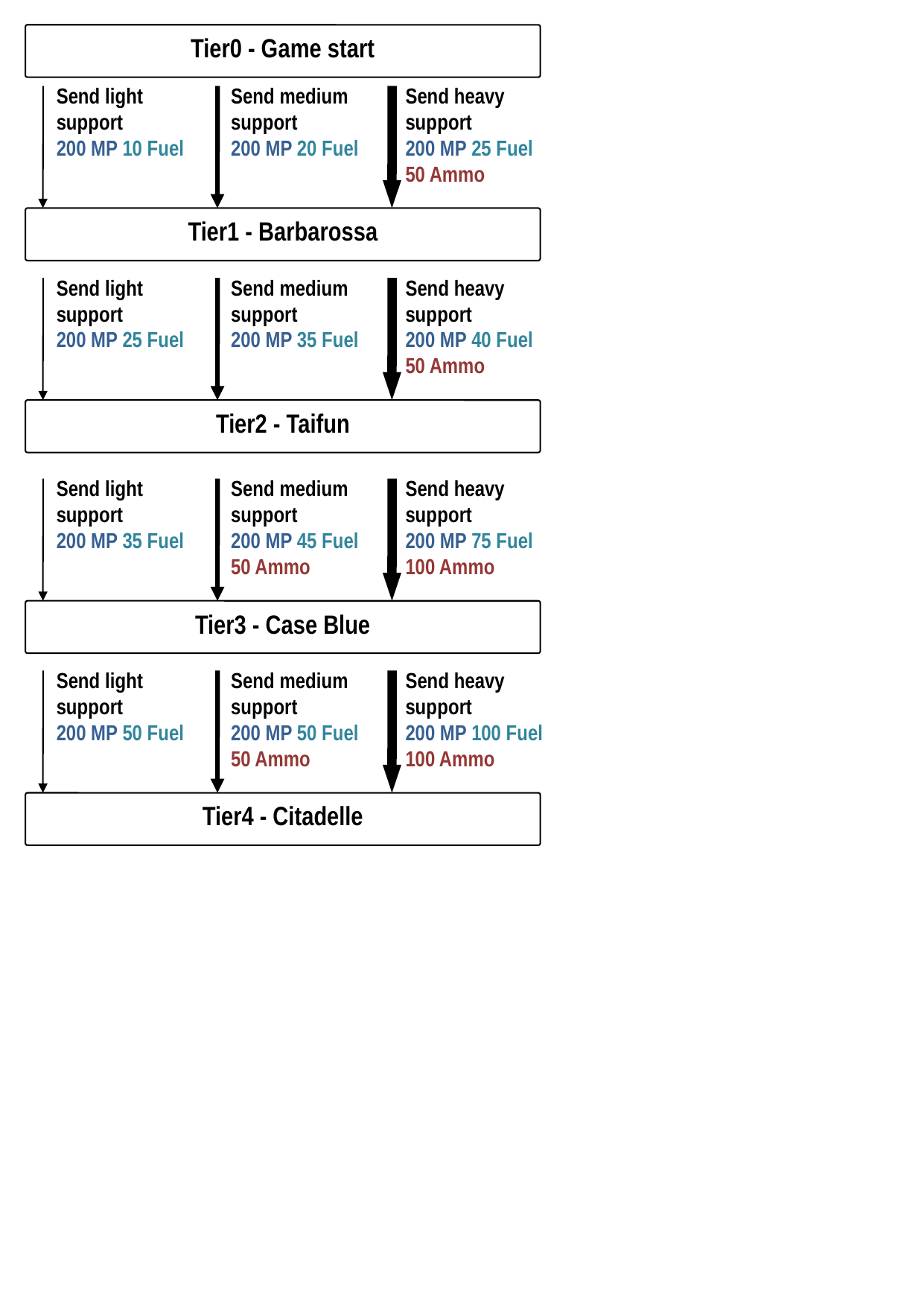

Tier0 - Game start
Send light  support
200 MP 10 Fuel
Send medium  support
200 MP 20 Fuel
Send heavy  support
200 MP 25 Fuel
50 Ammo
Tier1 - Barbarossa
Send light  support
200 MP 25 Fuel
Send medium  support
200 MP 35 Fuel
Send heavy  support
200 MP 40 Fuel
50 Ammo
Tier2 - Taifun
Send light  support
200 MP 35 Fuel
Send medium  support
200 MP 45 Fuel
50 Ammo
Send heavy  support
200 MP 75 Fuel
100 Ammo
Tier3 - Case Blue
Send light  support
200 MP 50 Fuel
Send medium  support
200 MP 50 Fuel
50 Ammo
Send heavy  support
200 MP 100 Fuel
100 Ammo
Tier4 - Citadelle